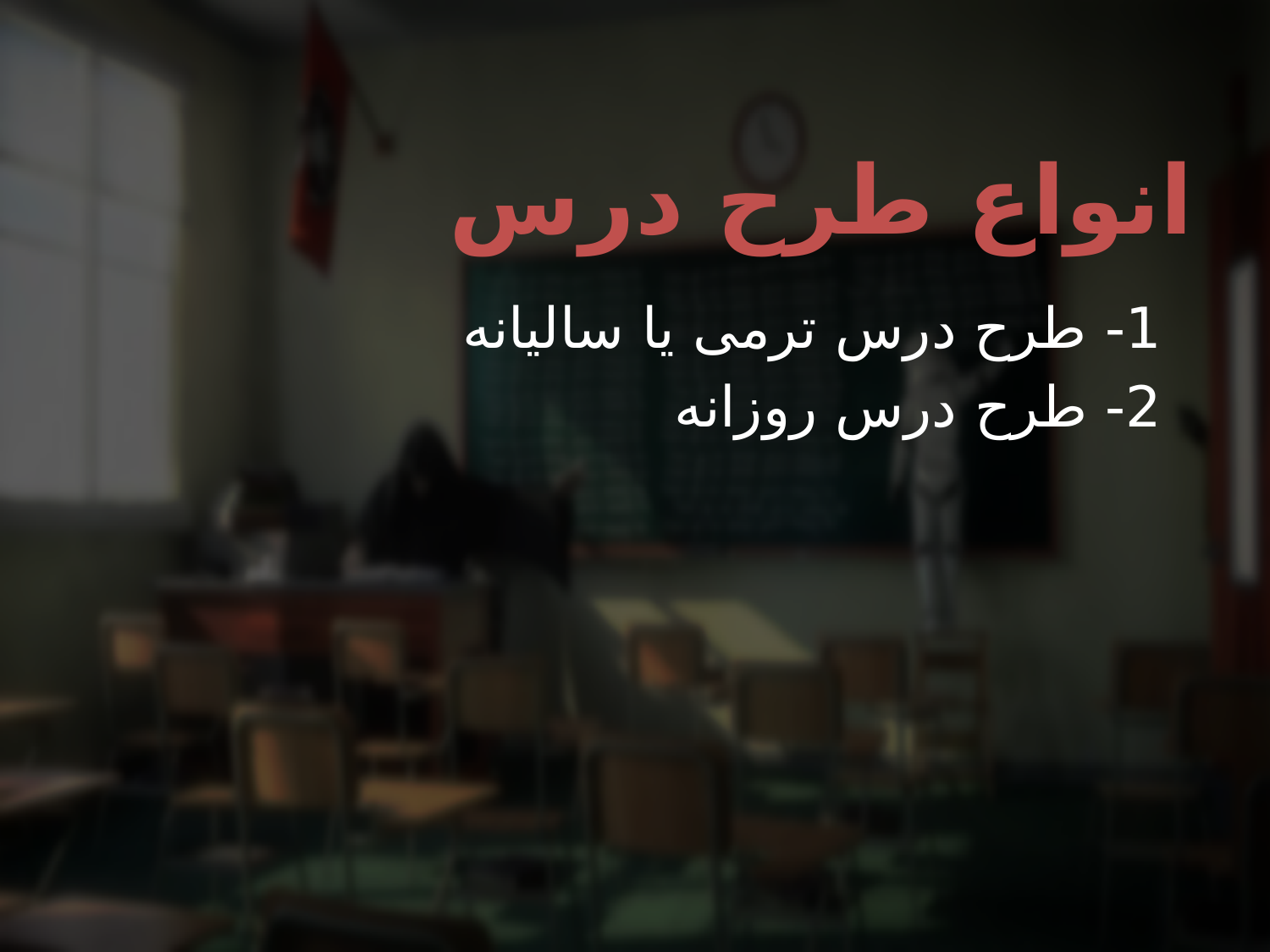

# انواع طرح درس
1- طرح درس ترمی یا سالیانه
2- طرح درس روزانه